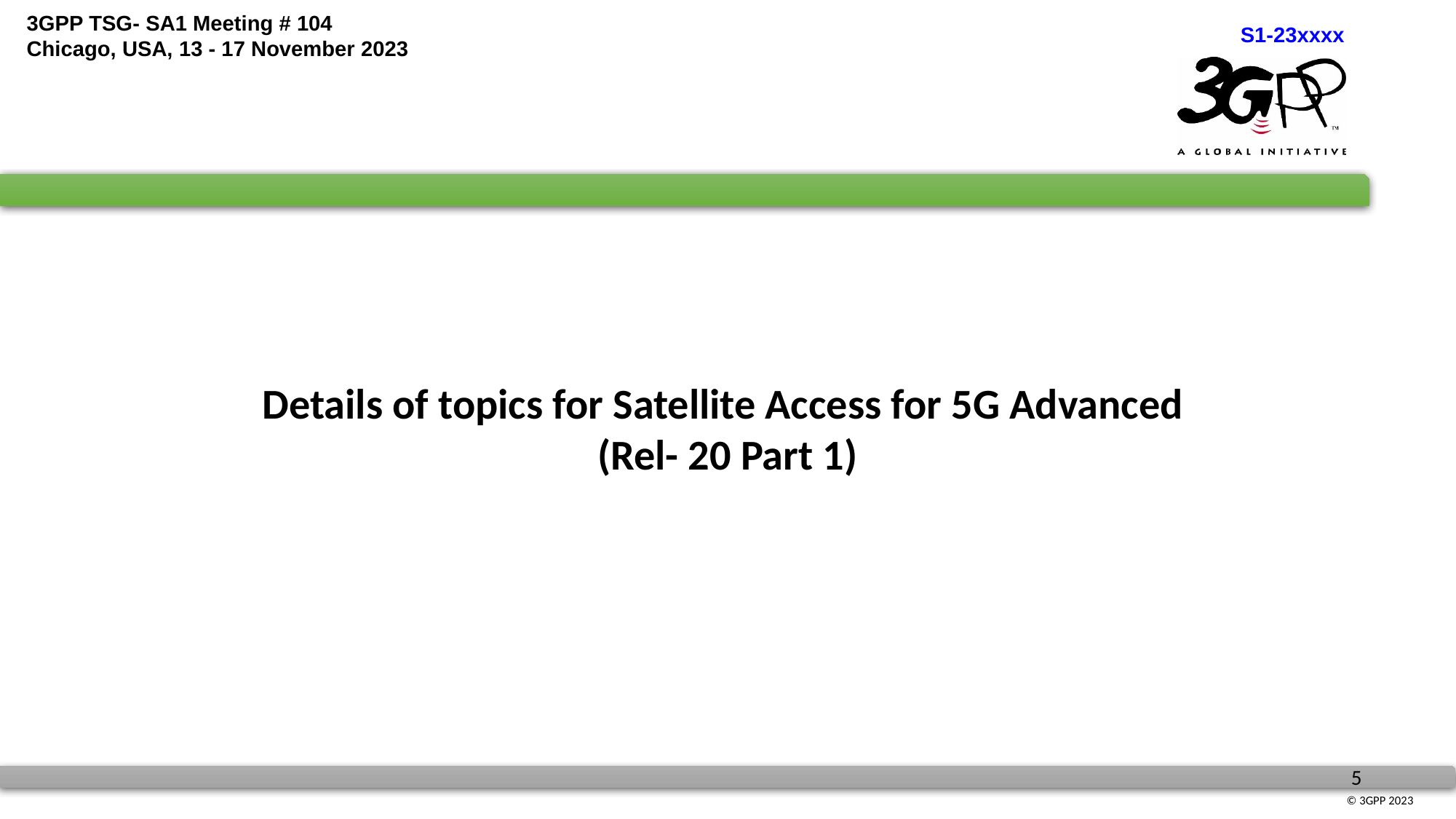

Details of topics for Satellite Access for 5G Advanced
(Rel- 20 Part 1)